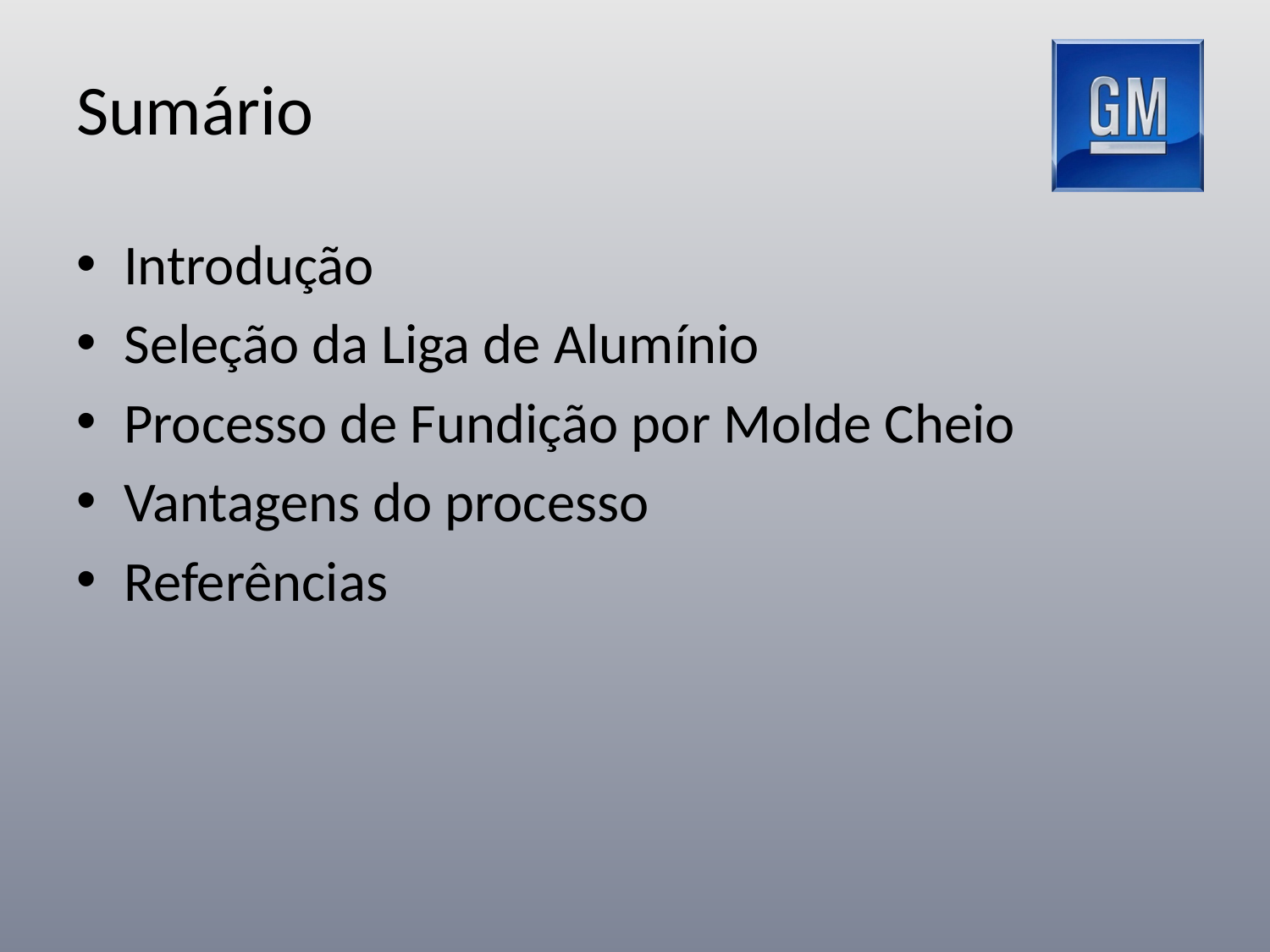

# Sumário
Introdução
Seleção da Liga de Alumínio
Processo de Fundição por Molde Cheio
Vantagens do processo
Referências